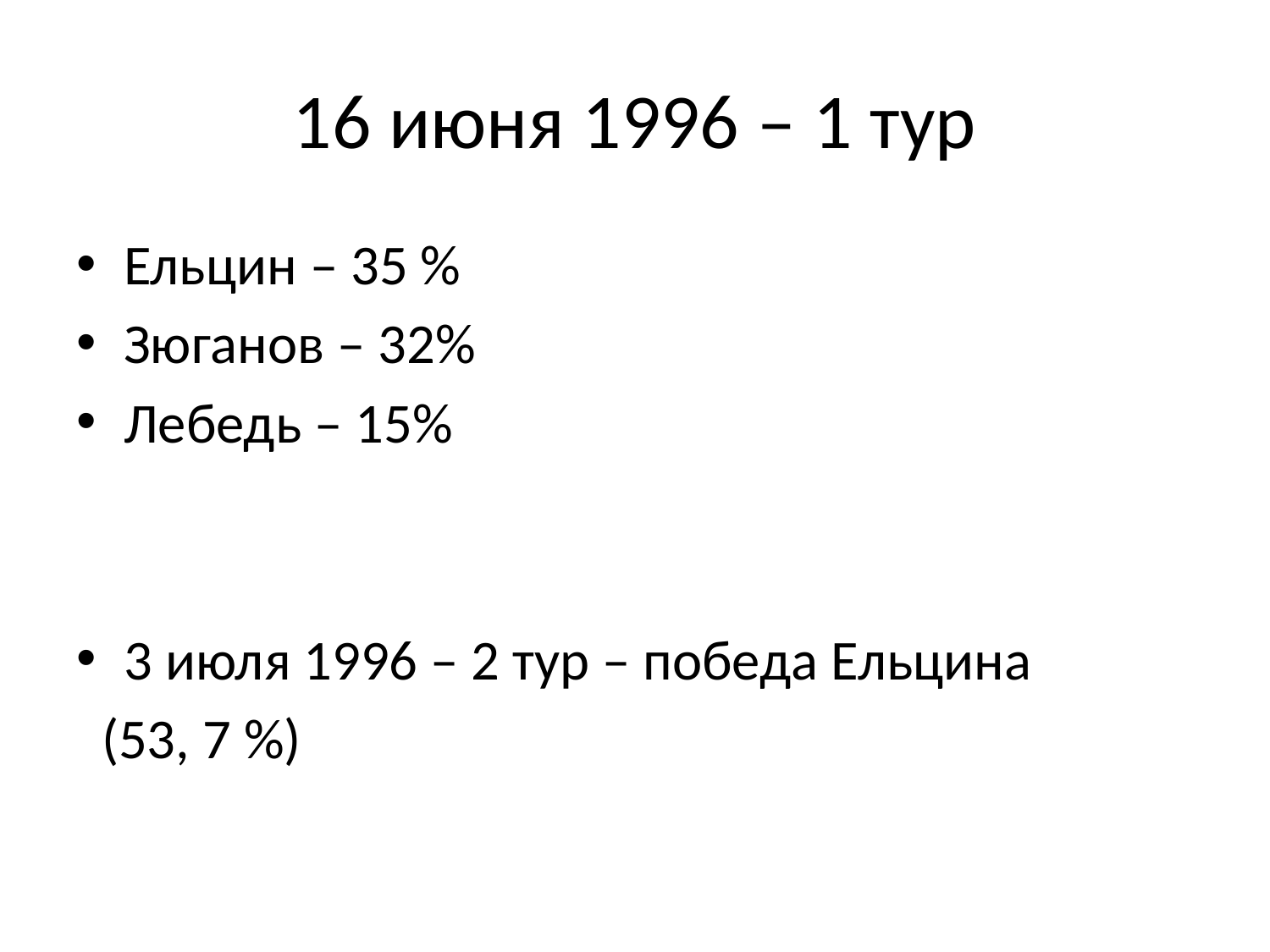

# 16 июня 1996 – 1 тур
Ельцин – 35 %
Зюганов – 32%
Лебедь – 15%

3 июля 1996 – 2 тур – победа Ельцина
  (53, 7 %)